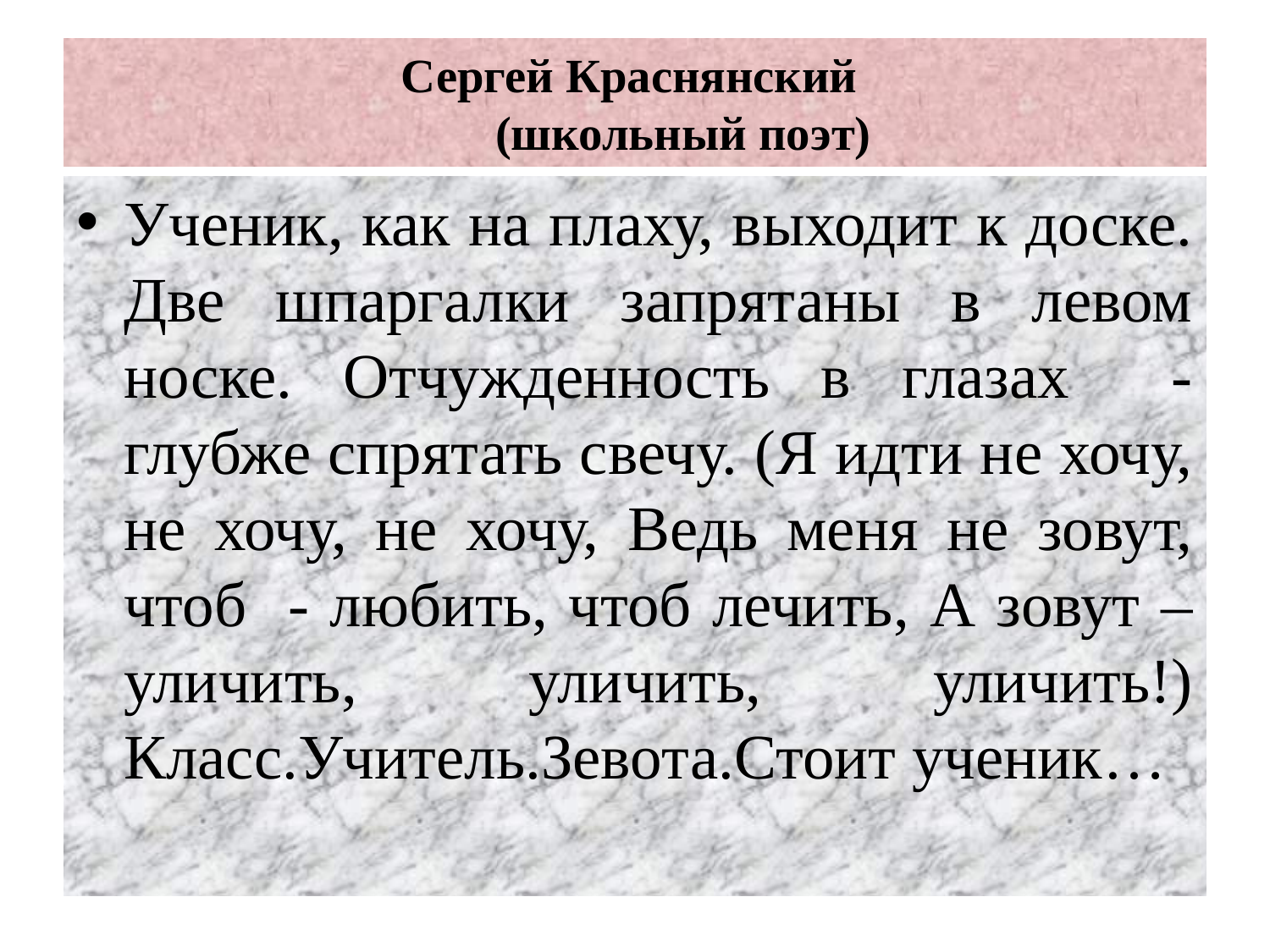

# Сергей Краснянский (школьный поэт)
Ученик, как на плаху, выходит к доске. Две шпаргалки запрятаны в левом носке. Отчужденность в глазах  - глубже спрятать свечу. (Я идти не хочу, не хочу, не хочу, Ведь меня не зовут, чтоб  - любить, чтоб лечить, А зовут – уличить, уличить, уличить!) Класс.Учитель.Зевота.Стоит ученик…